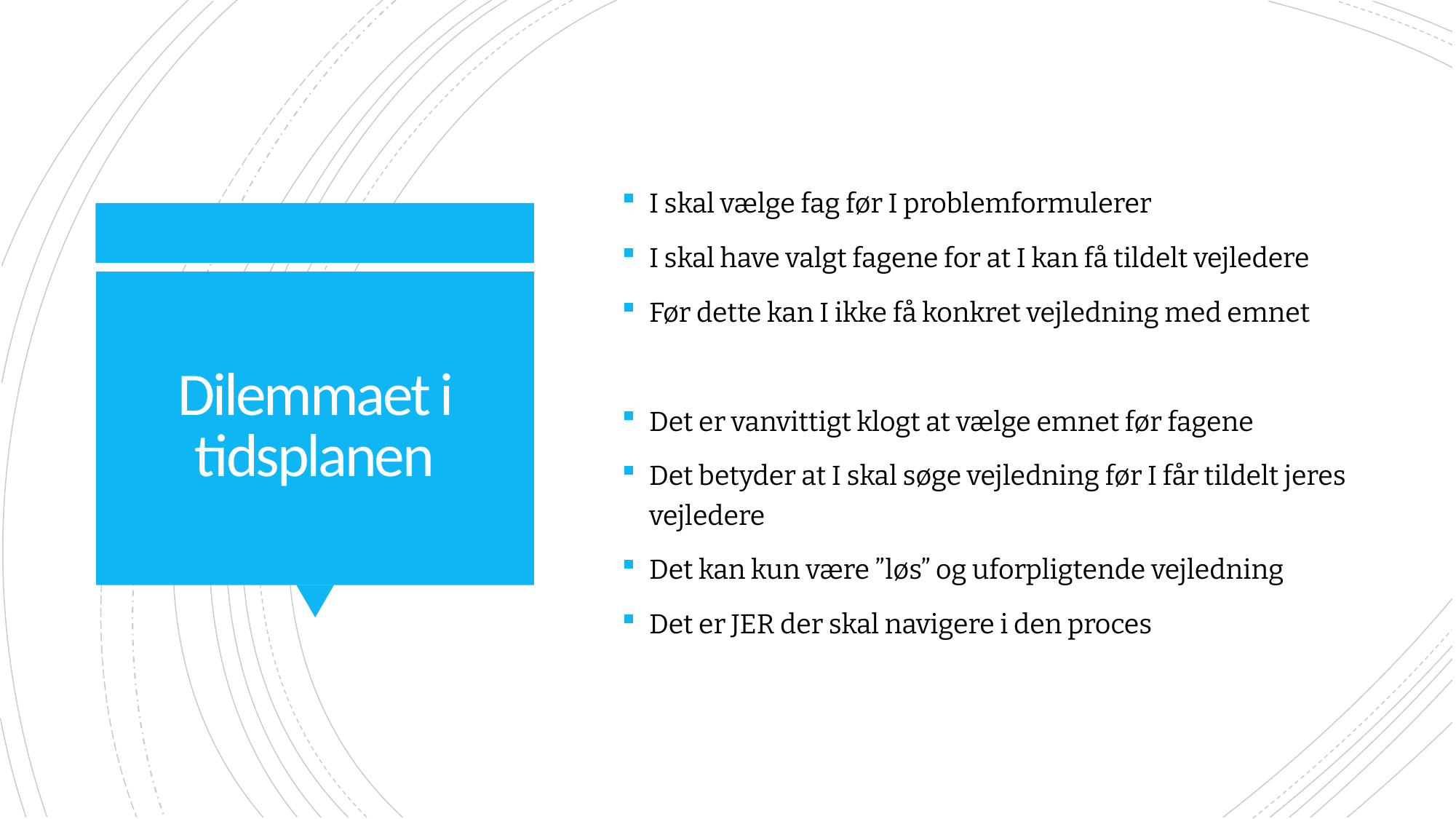

I skal vælge fag før I problemformulerer
I skal have valgt fagene for at I kan få tildelt vejledere
Før dette kan I ikke få konkret vejledning med emnet

Det er vanvittigt klogt at vælge emnet før fagene
Det betyder at I skal søge vejledning før I får tildelt jeres vejledere
Det kan kun være ”løs” og uforpligtende vejledning
Det er JER der skal navigere i den proces
# Dilemmaet i tidsplanen